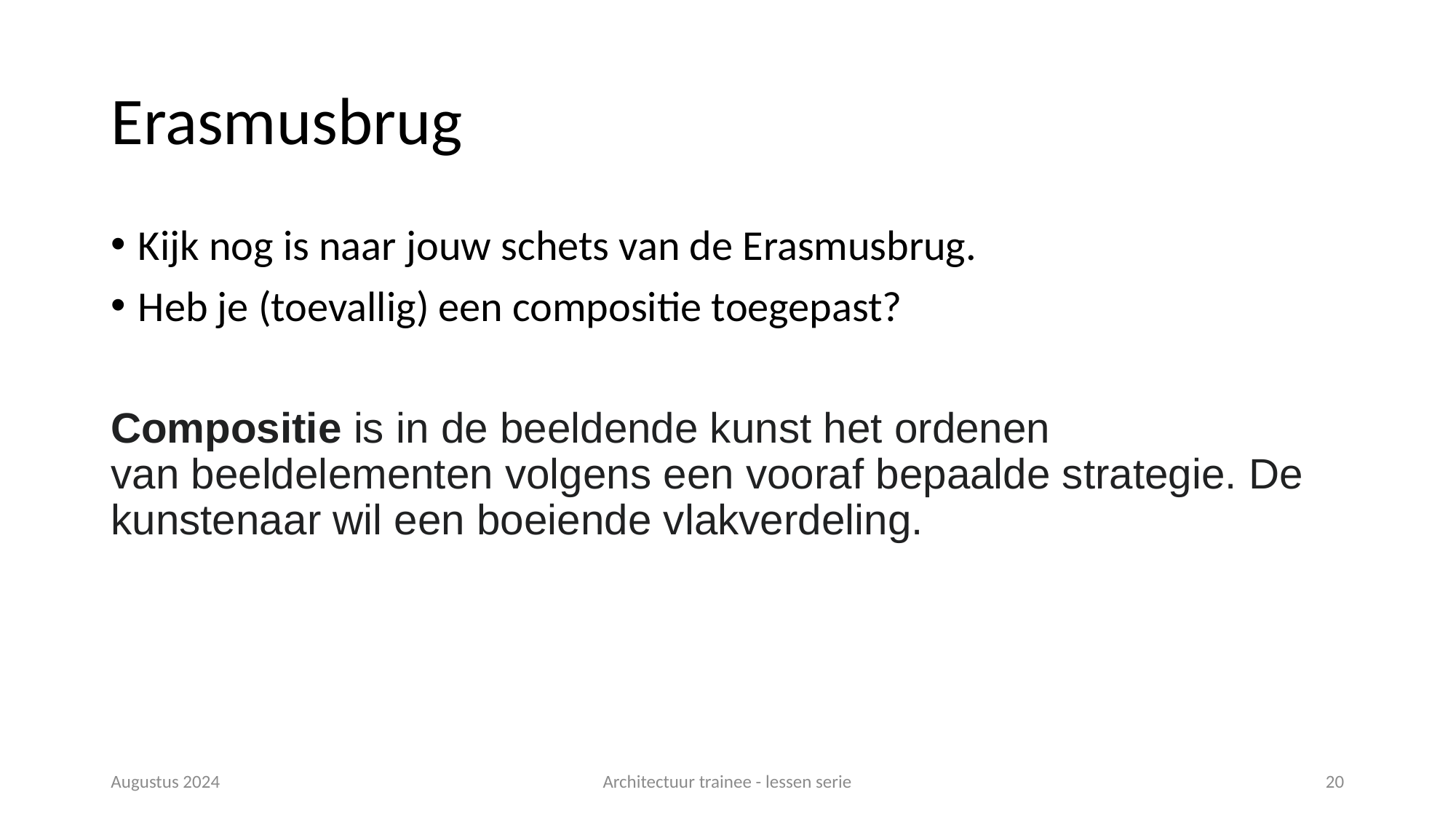

# Erasmusbrug
Kijk nog is naar jouw schets van de Erasmusbrug.
Heb je (toevallig) een compositie toegepast?

Compositie is in de beeldende kunst het ordenen van beeldelementen volgens een vooraf bepaalde strategie. De kunstenaar wil een boeiende vlakverdeling.

Augustus 2024
Architectuur trainee - lessen serie
20